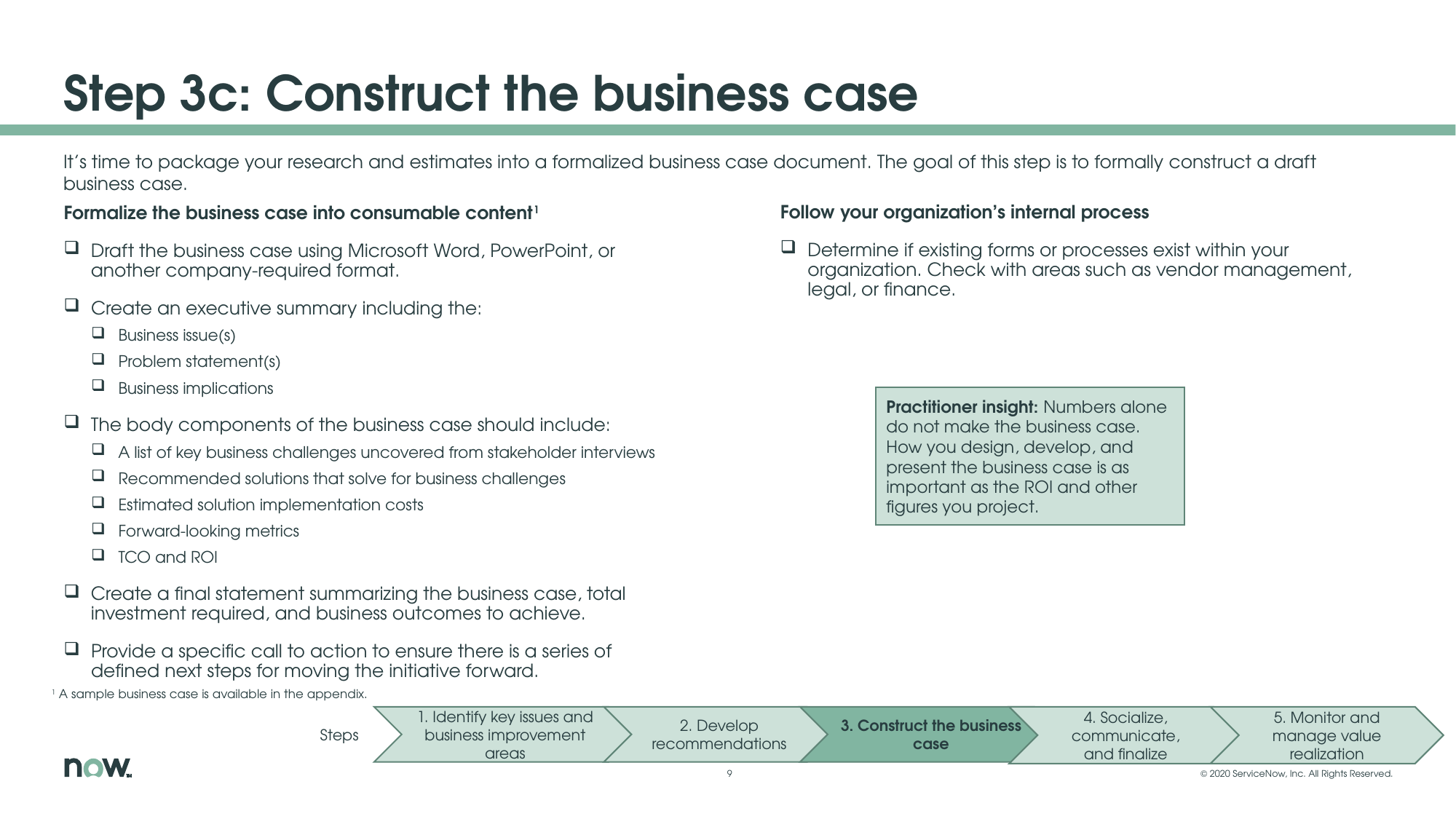

# Step 3c: Construct the business case

It’s time to package your research and estimates into a formalized business case document. The goal of this step is to formally construct a draft business case.
Follow your organization’s internal process
Determine if existing forms or processes exist within your organization. Check with areas such as vendor management, legal, or finance.

Formalize the business case into consumable content1
Draft the business case using Microsoft Word, PowerPoint, or another company-required format.
Create an executive summary including the:
Business issue(s)
Problem statement(s)
Business implications
The body components of the business case should include:
A list of key business challenges uncovered from stakeholder interviews
Recommended solutions that solve for business challenges
Estimated solution implementation costs
Forward-looking metrics
TCO and ROI
Create a final statement summarizing the business case, total investment required, and business outcomes to achieve.
Provide a specific call to action to ensure there is a series of defined next steps for moving the initiative forward.

Practitioner insight: Numbers alone do not make the business case. How you design, develop, and present the business case is as important as the ROI and other figures you project.
1 A sample business case is available in the appendix.
Steps
1. Identify key issues and business improvement areas
2. Develop recommendations
3. Construct the business case
4. Socialize, communicate, and finalize
5. Monitor and manage value realization